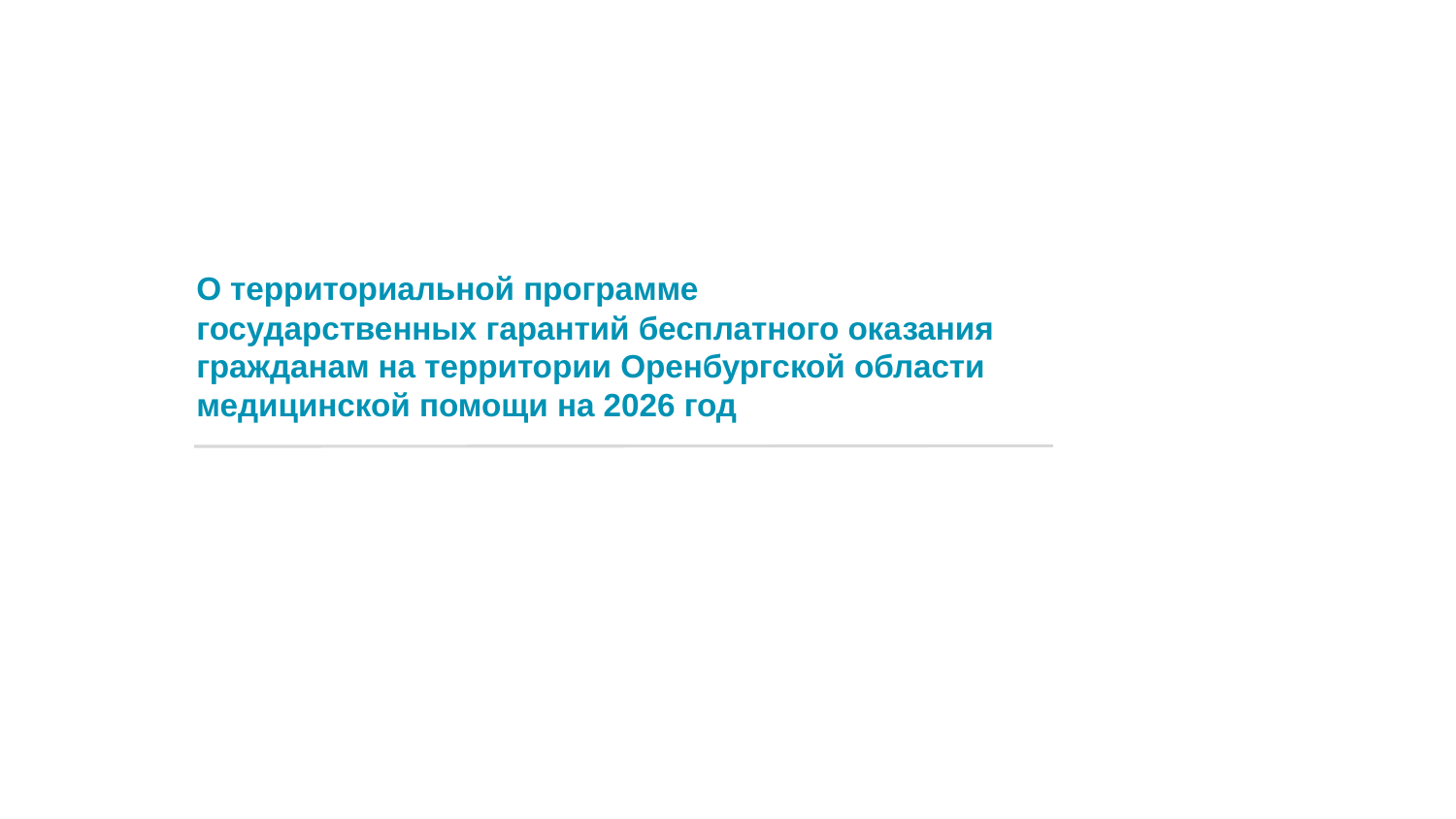

О территориальной программе
государственных гарантий бесплатного оказания
гражданам на территории Оренбургской области медицинской помощи на 2026 год